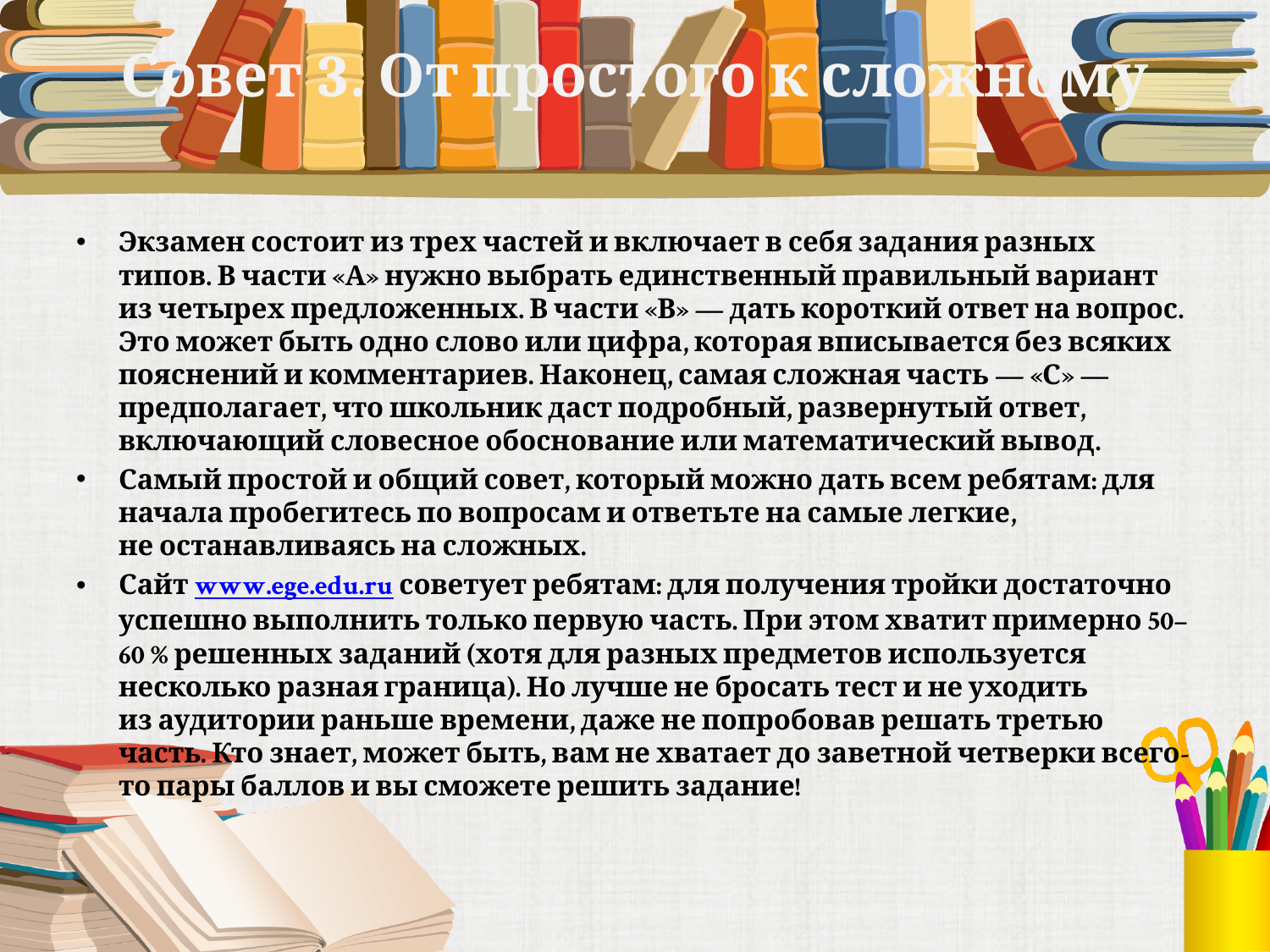

# Совет 3. От простого к сложному
Экзамен состоит из трех частей и включает в себя задания разных типов. В части «А» нужно выбрать единственный правильный вариант из четырех предложенных. В части «В» — дать короткий ответ на вопрос. Это может быть одно слово или цифра, которая вписывается без всяких пояснений и комментариев. Наконец, самая сложная часть — «С» —предполагает, что школьник даст подробный, развернутый ответ, включающий словесное обоснование или математический вывод.
Самый простой и общий совет, который можно дать всем ребятам: для начала пробегитесь по вопросам и ответьте на самые легкие, не останавливаясь на сложных.
Сайт www.ege.edu.ru советует ребятам: для получения тройки достаточно успешно выполнить только первую часть. При этом хватит примерно 50–60 % решенных заданий (хотя для разных предметов используется несколько разная граница). Но лучше не бросать тест и не уходить из аудитории раньше времени, даже не попробовав решать третью часть. Кто знает, может быть, вам не хватает до заветной четверки всего-то пары баллов и вы сможете решить задание!